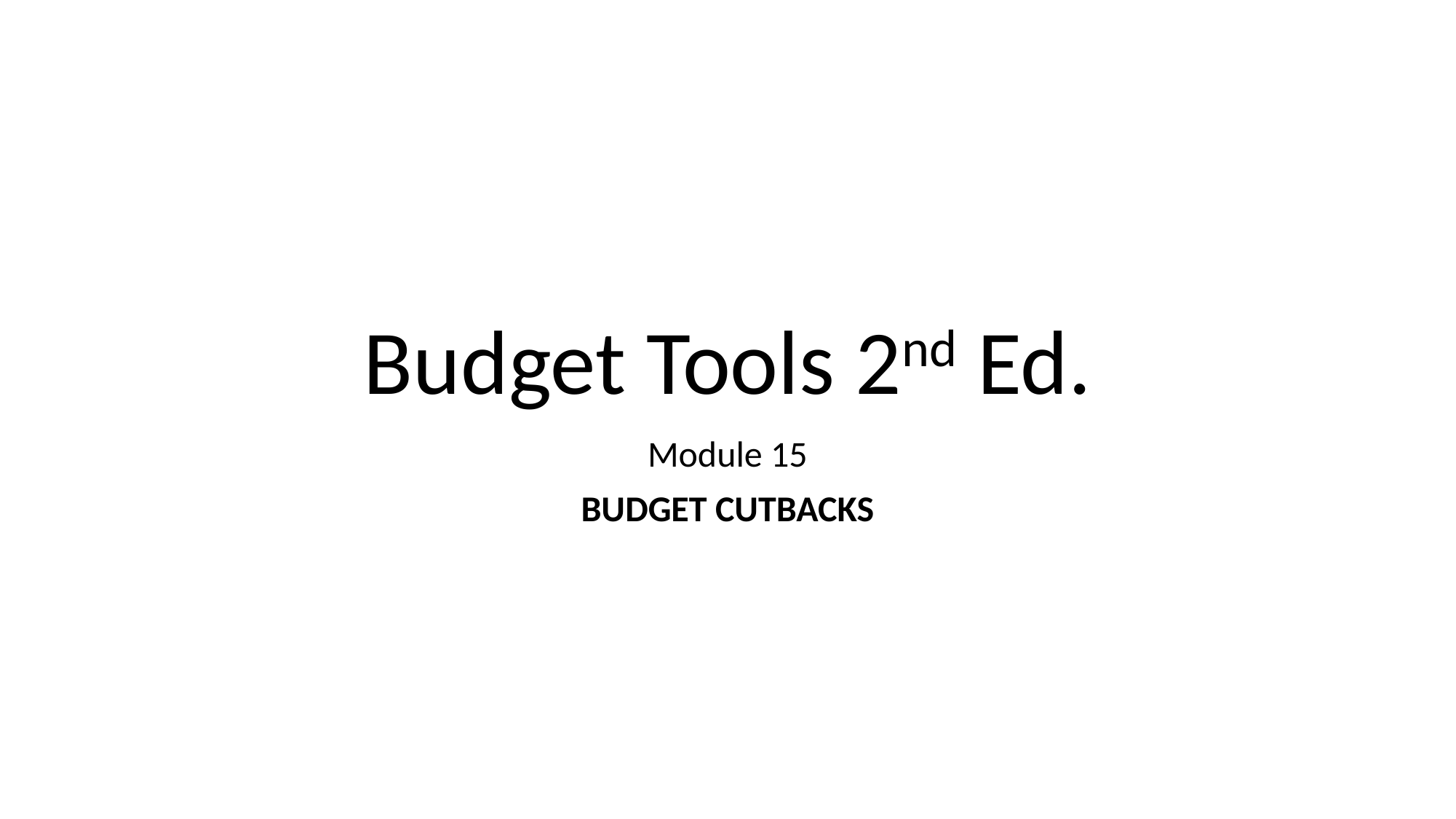

# Budget Tools 2nd Ed.
Module 15
Budget Cutbacks